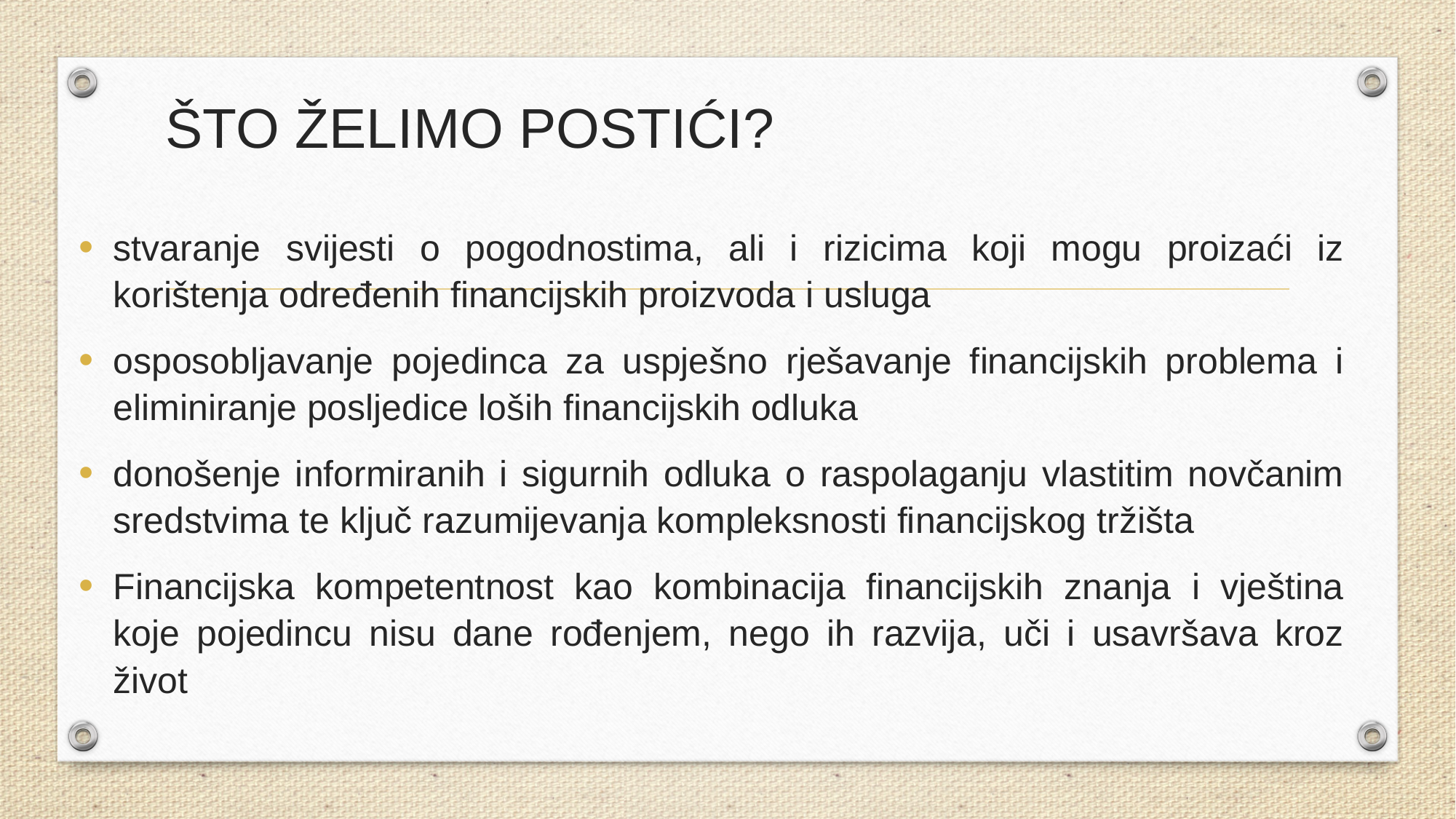

# ŠTO ŽELIMO POSTIĆI?
stvaranje svijesti o pogodnostima, ali i rizicima koji mogu proizaći iz korištenja određenih financijskih proizvoda i usluga
osposobljavanje pojedinca za uspješno rješavanje financijskih problema i eliminiranje posljedice loših financijskih odluka
donošenje informiranih i sigurnih odluka o raspolaganju vlastitim novčanim sredstvima te ključ razumijevanja kompleksnosti financijskog tržišta
Financijska kompetentnost kao kombinacija financijskih znanja i vještina koje pojedincu nisu dane rođenjem, nego ih razvija, uči i usavršava kroz život